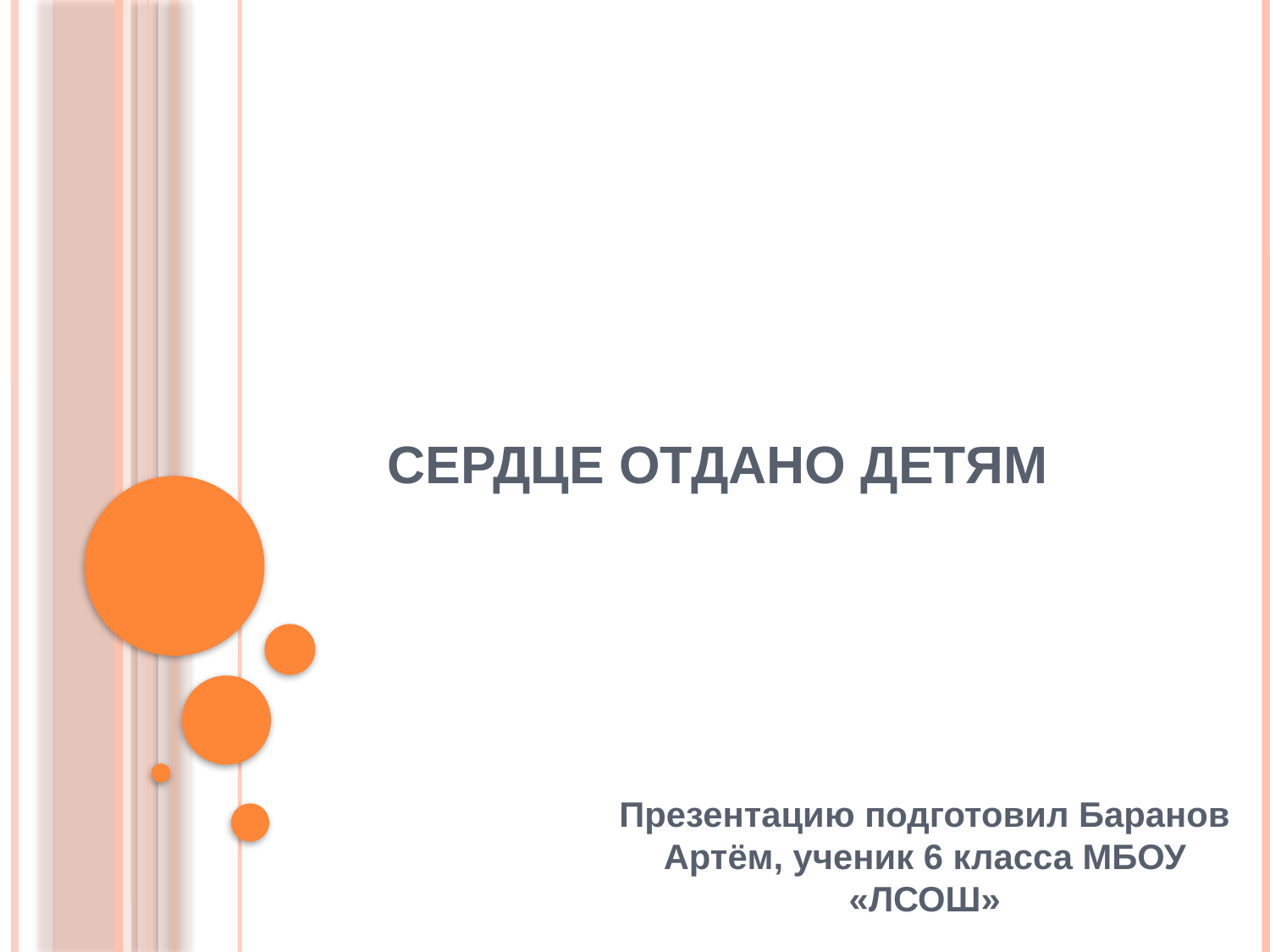

# Сердце отдано детям
Презентацию подготовил Баранов Артём, ученик 6 класса МБОУ «ЛСОШ»